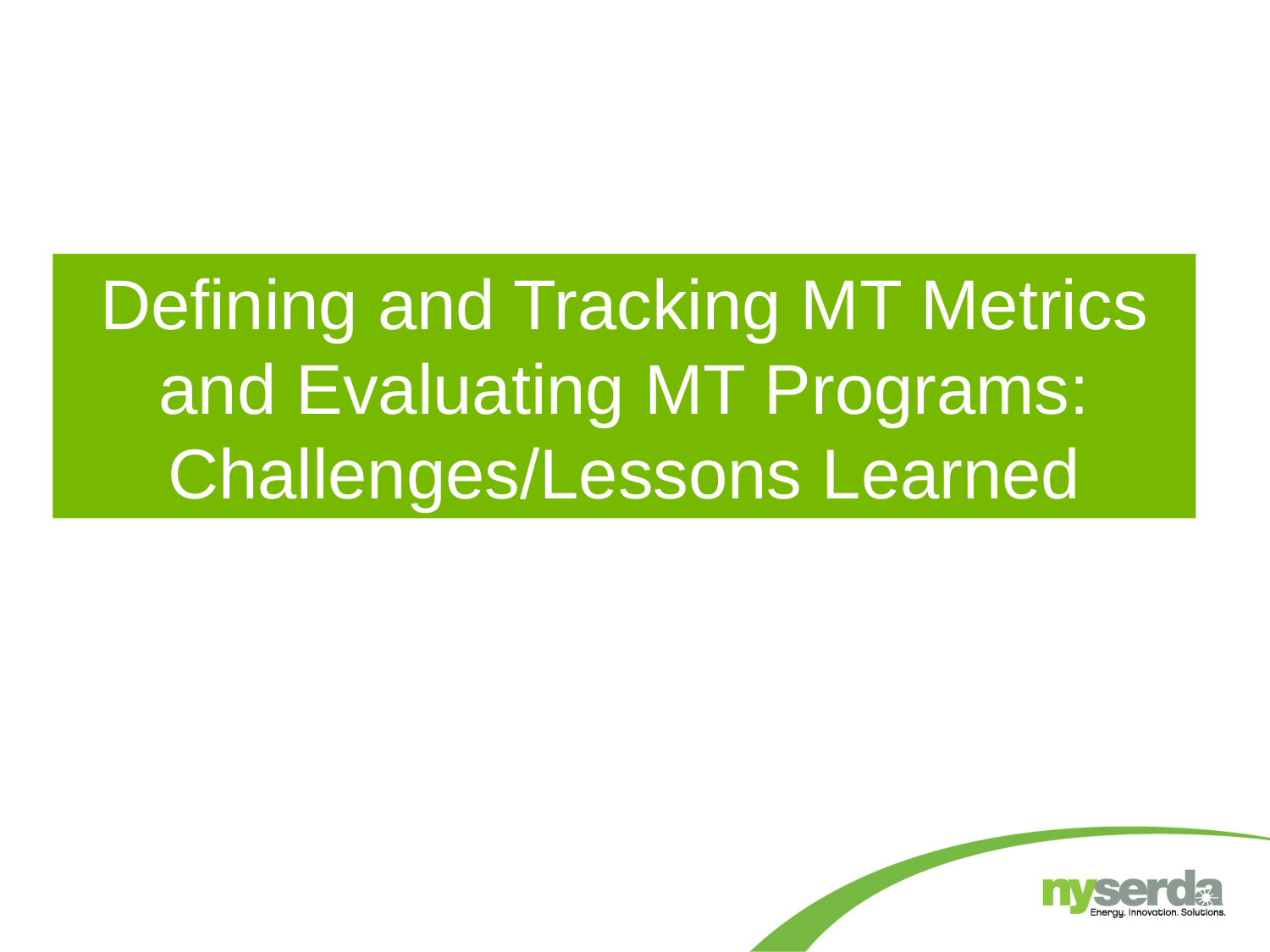

# Defining and Tracking MT Metrics and Evaluating MT Programs: Challenges/Lessons Learned